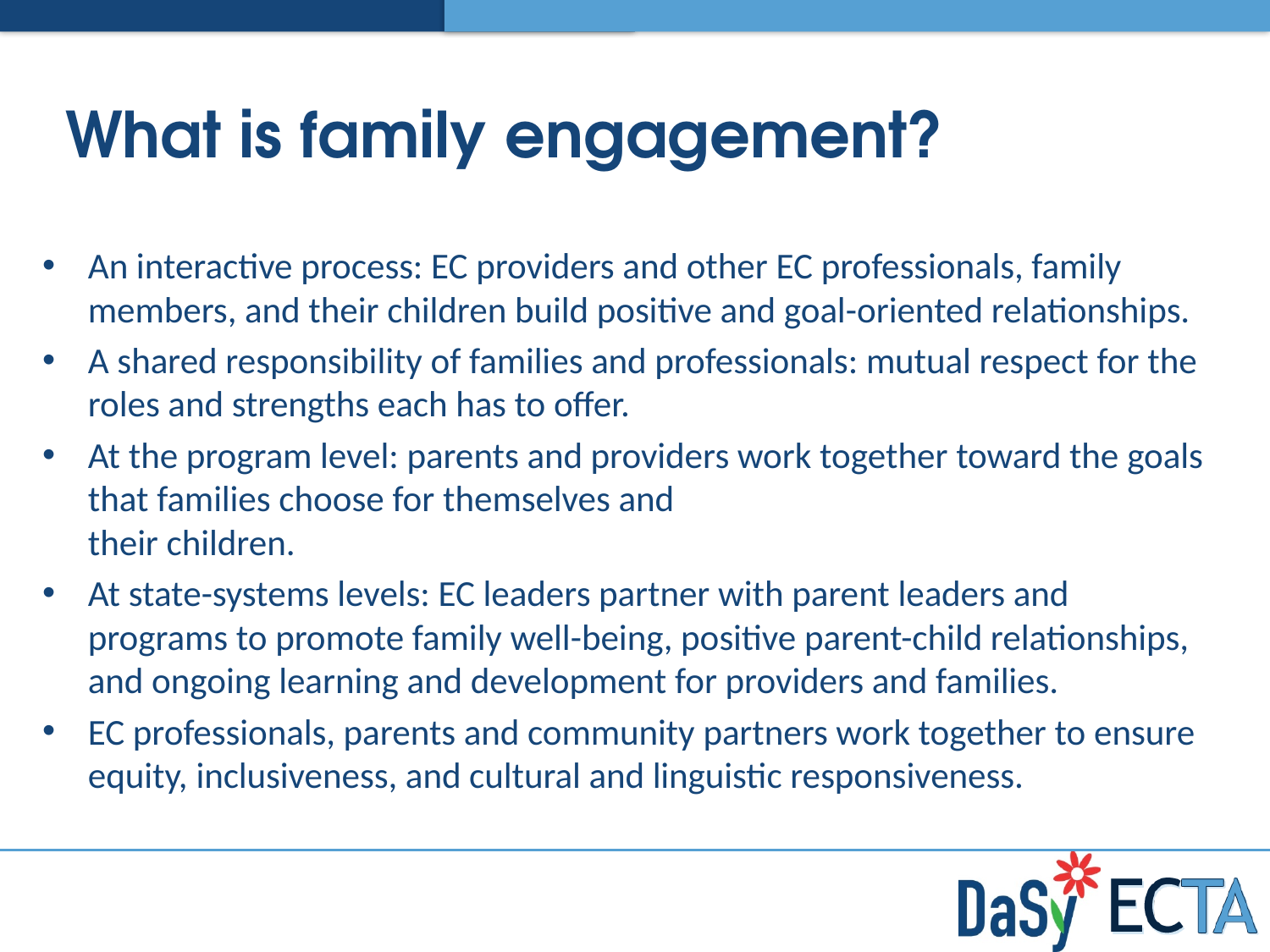

# What is family engagement?
An interactive process: EC providers and other EC professionals, family members, and their children build positive and goal-oriented relationships.
A shared responsibility of families and professionals: mutual respect for the roles and strengths each has to offer.
At the program level: parents and providers work together toward the goals that families choose for themselves and
their children.
At state-systems levels: EC leaders partner with parent leaders and programs to promote family well-being, positive parent-child relationships, and ongoing learning and development for providers and families.
EC professionals, parents and community partners work together to ensure equity, inclusiveness, and cultural and linguistic responsiveness.